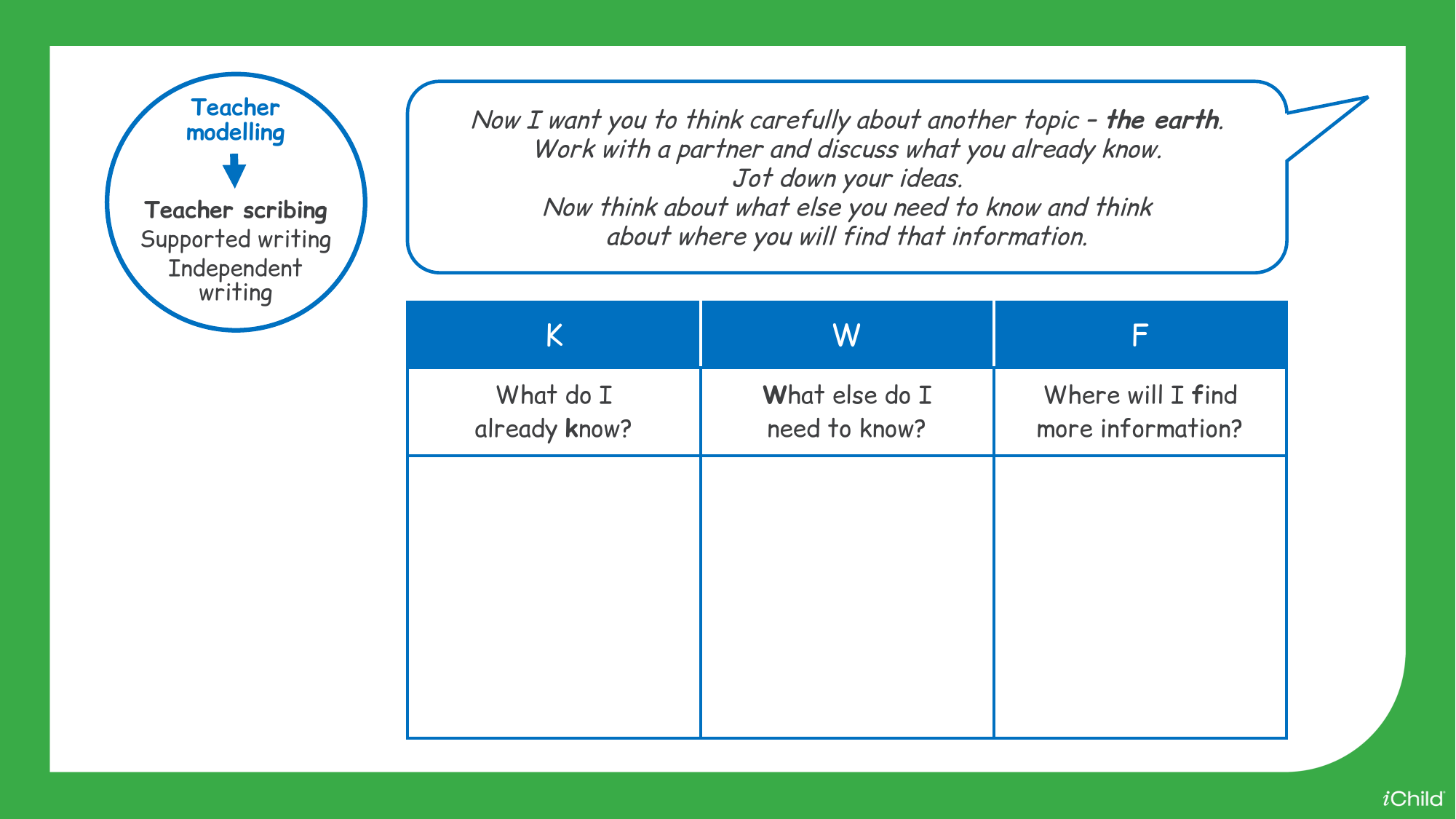

Teacher modelling
Teacher scribing
Supported writing
Independent writing
Now I want you to think carefully about another topic – the earth.
Work with a partner and discuss what you already know.
Jot down your ideas.
Now think about what else you need to know and think
about where you will find that information.
| K | W | F |
| --- | --- | --- |
| What do I already know? | What else do I need to know? | Where will I find more information? |
|  |  |  |